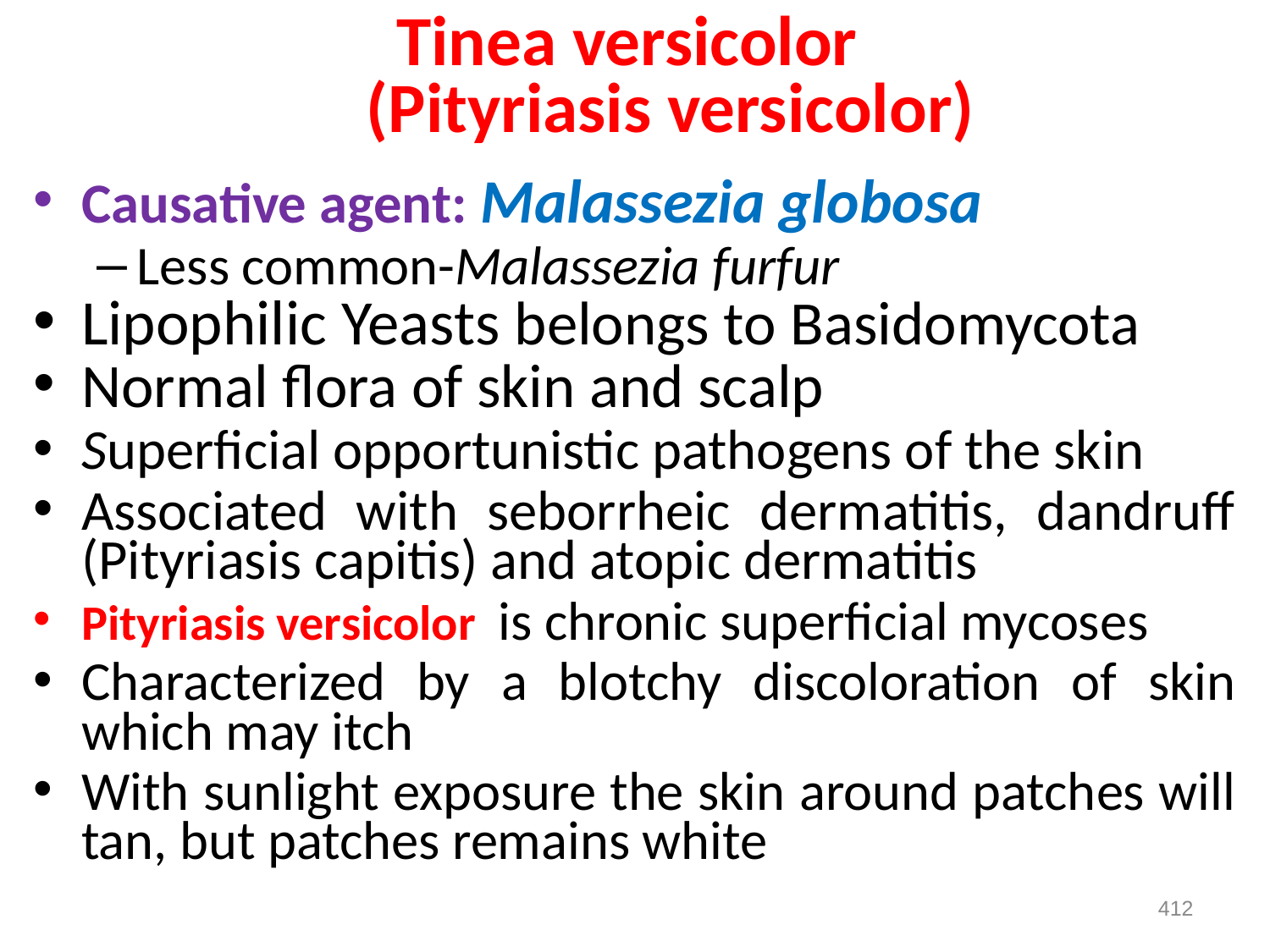

# Tinea versicolor (Pityriasis versicolor)
Causative agent: Malassezia globosa
Less common-Malassezia furfur
Lipophilic Yeasts belongs to Basidomycota
Normal flora of skin and scalp
Superficial opportunistic pathogens of the skin
Associated with seborrheic dermatitis, dandruff (Pityriasis capitis) and atopic dermatitis
Pityriasis versicolor  is chronic superficial mycoses
Characterized by a blotchy discoloration of skin which may itch
With sunlight exposure the skin around patches will tan, but patches remains white

412